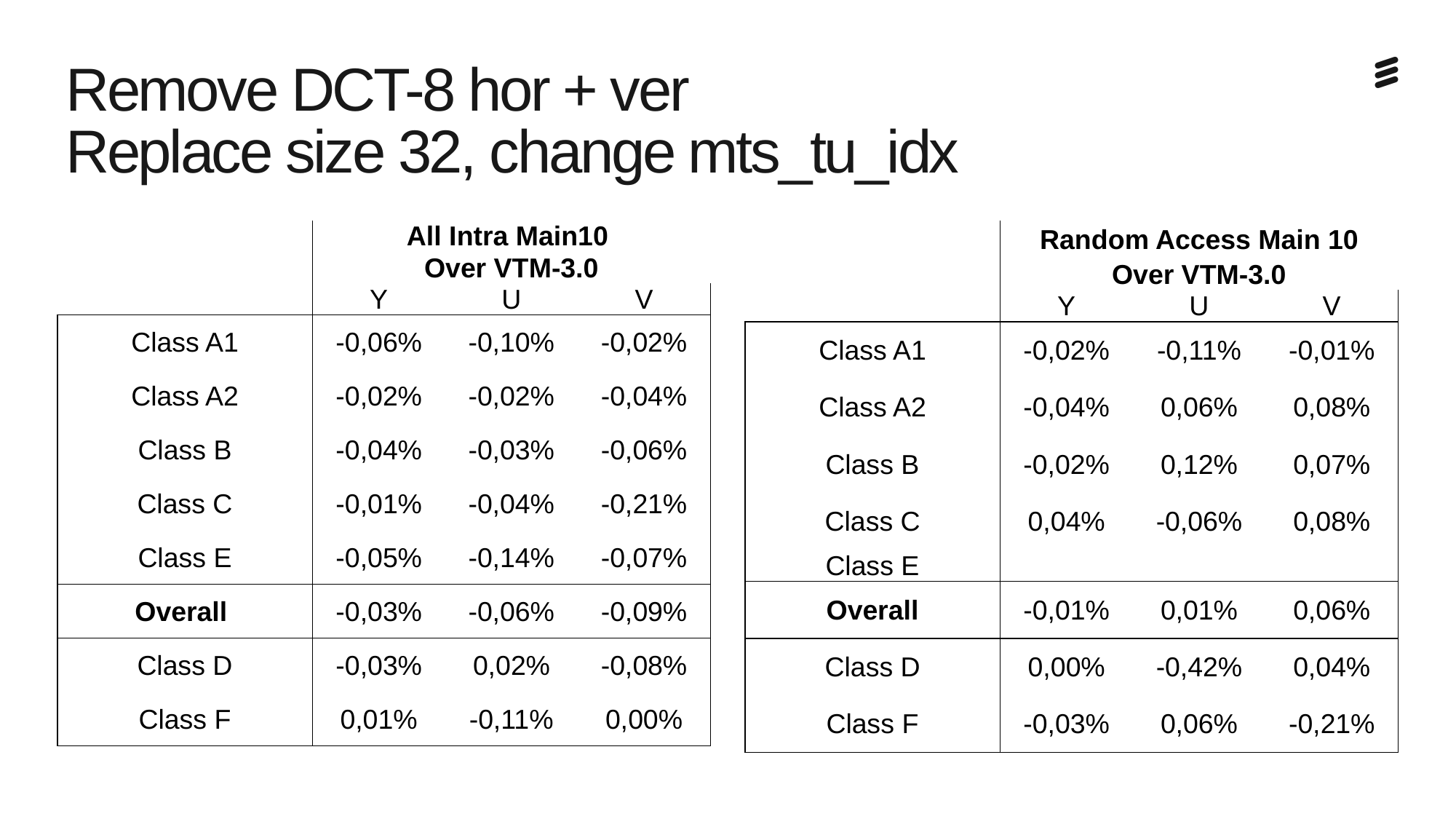

# Remove DCT-8 hor + ver Replace size 32, change mts_tu_idx
|  | All Intra Main10 |  |  |
| --- | --- | --- | --- |
|  | Over VTM-3.0 |  |  |
|  | Y | U | V |
| Class A1 | -0,06% | -0,10% | -0,02% |
| Class A2 | -0,02% | -0,02% | -0,04% |
| Class B | -0,04% | -0,03% | -0,06% |
| Class C | -0,01% | -0,04% | -0,21% |
| Class E | -0,05% | -0,14% | -0,07% |
| Overall | -0,03% | -0,06% | -0,09% |
| Class D | -0,03% | 0,02% | -0,08% |
| Class F | 0,01% | -0,11% | 0,00% |
|  | Random Access Main 10 |  |  |
| --- | --- | --- | --- |
|  | Over VTM-3.0 |  |  |
|  | Y | U | V |
| Class A1 | -0,02% | -0,11% | -0,01% |
| Class A2 | -0,04% | 0,06% | 0,08% |
| Class B | -0,02% | 0,12% | 0,07% |
| Class C | 0,04% | -0,06% | 0,08% |
| Class E |  |  |  |
| Overall | -0,01% | 0,01% | 0,06% |
| Class D | 0,00% | -0,42% | 0,04% |
| Class F | -0,03% | 0,06% | -0,21% |